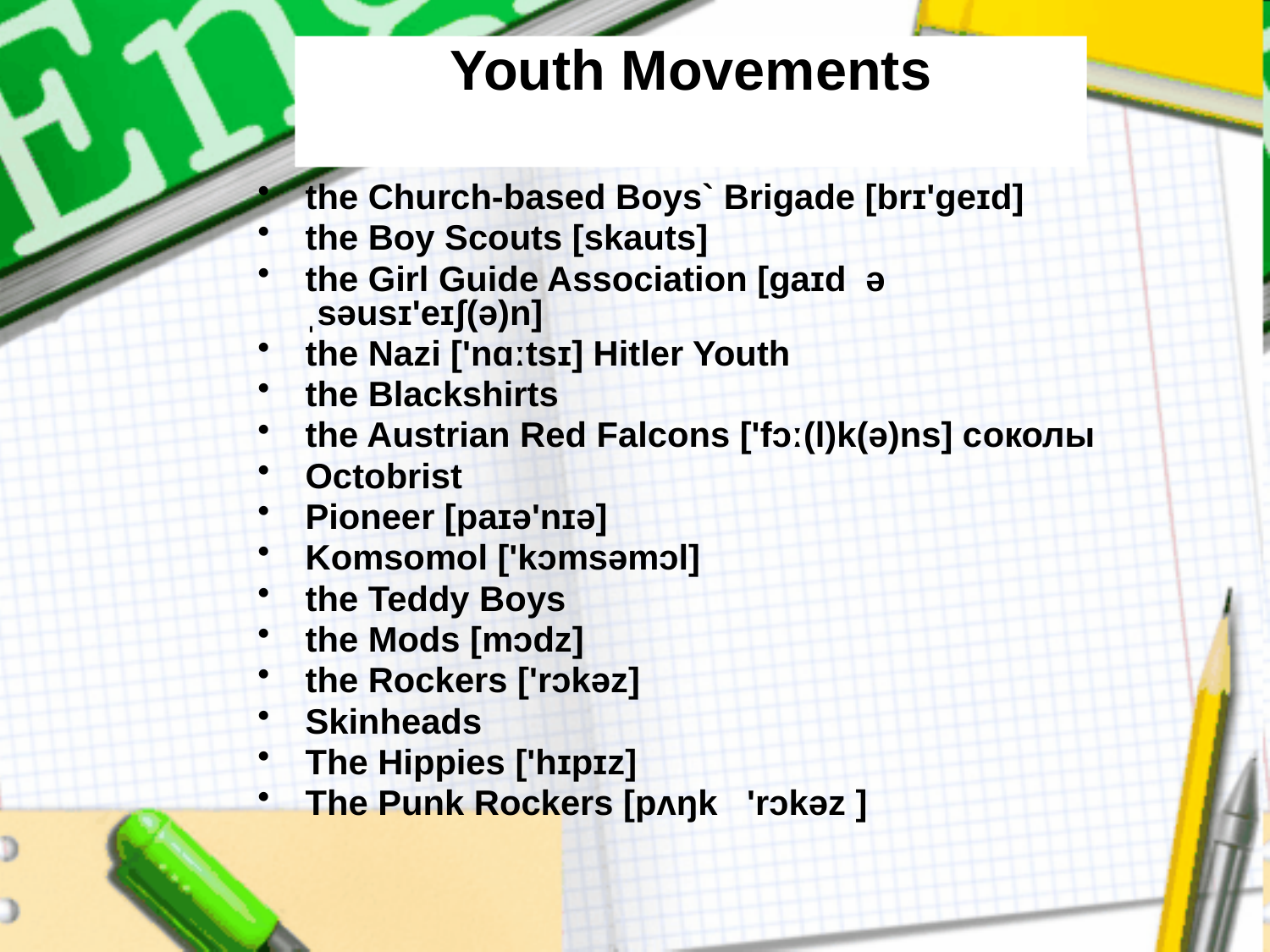

# Youth Movements
the Church-based Boys` Brigade [brɪ'geɪd]
the Boy Scouts [skauts]
the Girl Guide Association [gaɪd  əˌsəusɪ'eɪʃ(ə)n]
the Nazi ['nɑːtsɪ] Hitler Youth
the Blackshirts
the Austrian Red Falcons ['fɔː(l)k(ə)ns] cоколы
Octobrist
Pioneer [paɪə'nɪə]
Komsomol ['kɔmsəmɔl]
the Teddy Boys
the Mods [mɔdz]
the Rockers ['rɔkəz]
Skinheads
The Hippies ['hɪpɪz]
The Punk Rockers [pʌŋk   'rɔkəz ]